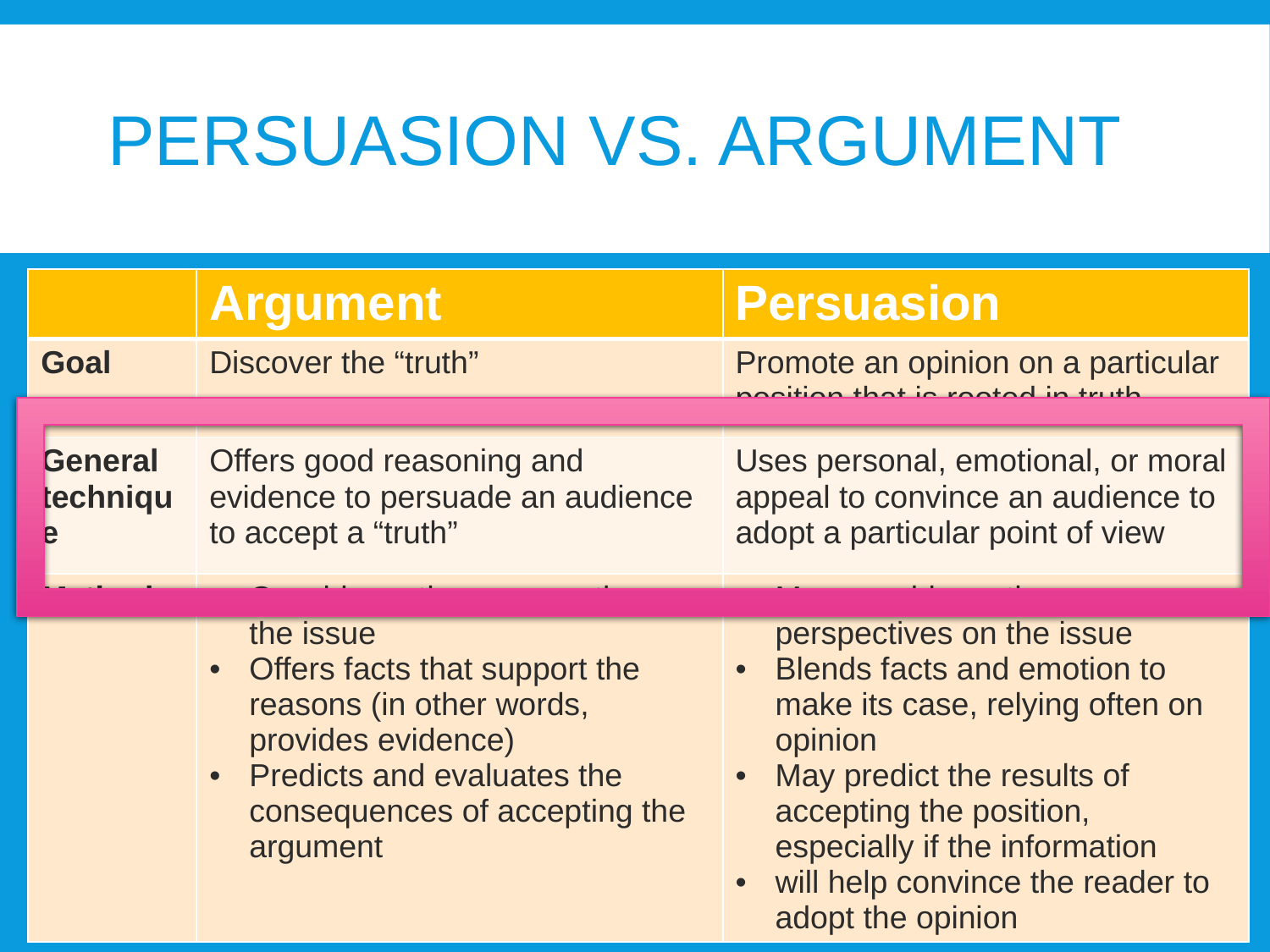

# Persuasion vs. argument
|  | Argument | Persuasion |
| --- | --- | --- |
| Goal | Discover the “truth” | Promote an opinion on a particular position that is rooted in truth |
| General technique | Offers good reasoning and evidence to persuade an audience to accept a “truth” | Uses personal, emotional, or moral appeal to convince an audience to adopt a particular point of view |
| Methods | Considers other perspectives on the issue Offers facts that support the reasons (in other words, provides evidence) Predicts and evaluates the consequences of accepting the argument | May considers other perspectives on the issue Blends facts and emotion to make its case, relying often on opinion May predict the results of accepting the position, especially if the information will help convince the reader to adopt the opinion |